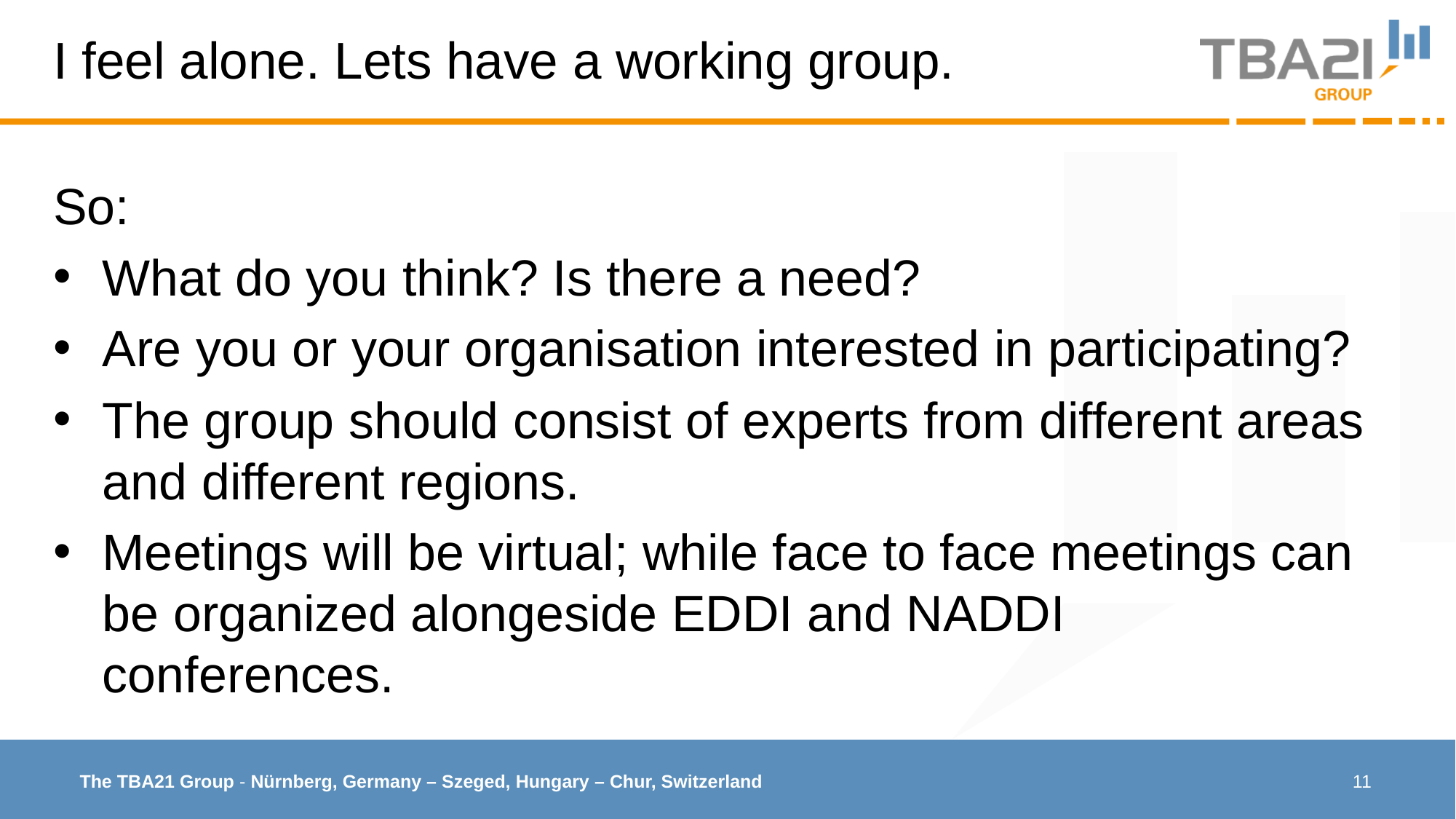

# I feel alone. Lets have a working group.
So:
What do you think? Is there a need?
Are you or your organisation interested in participating?
The group should consist of experts from different areas and different regions.
Meetings will be virtual; while face to face meetings can be organized alongeside EDDI and NADDI conferences.
11